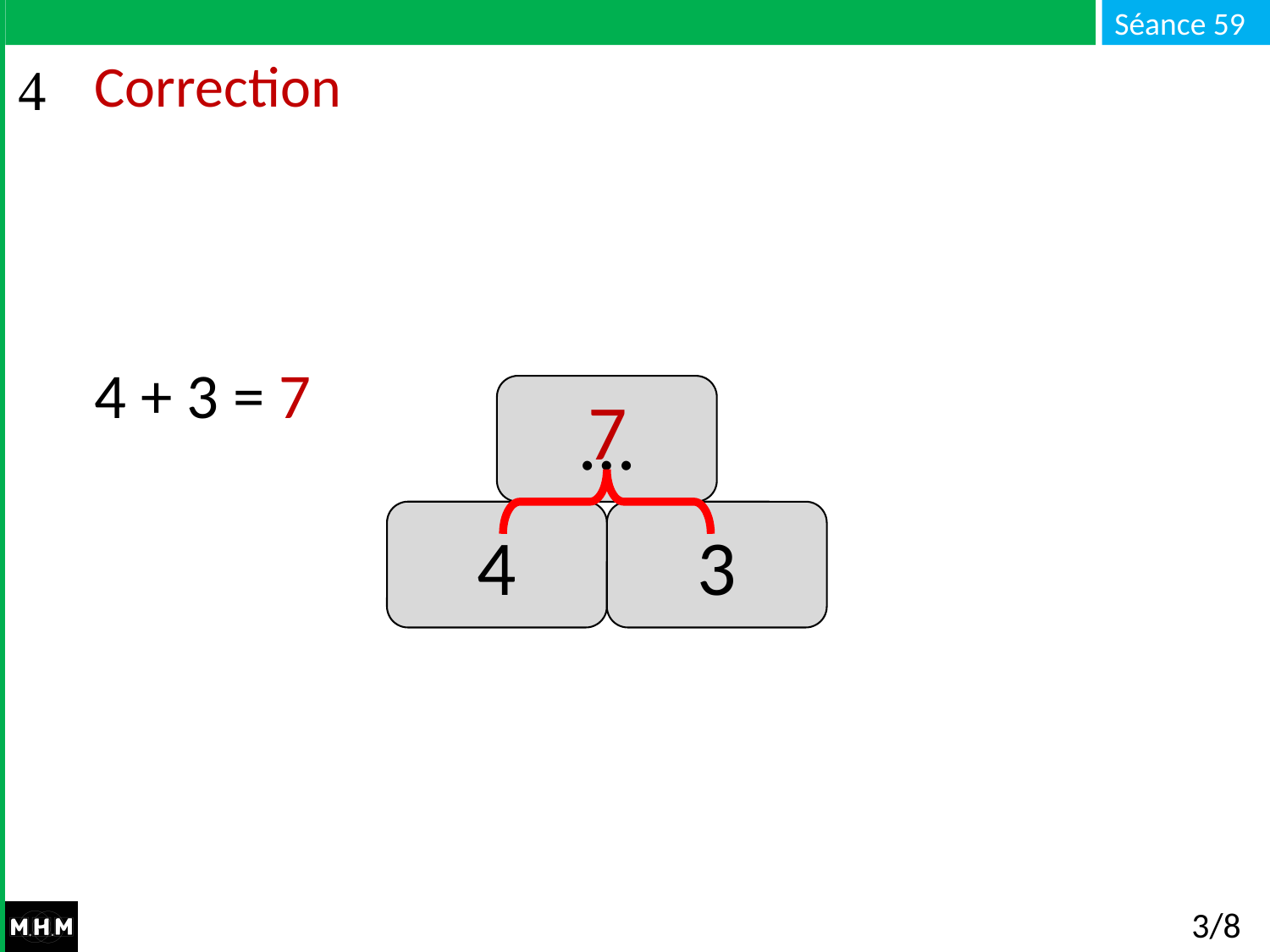

# Correction
4 + 3 = 7
7
…

3
4
3/8